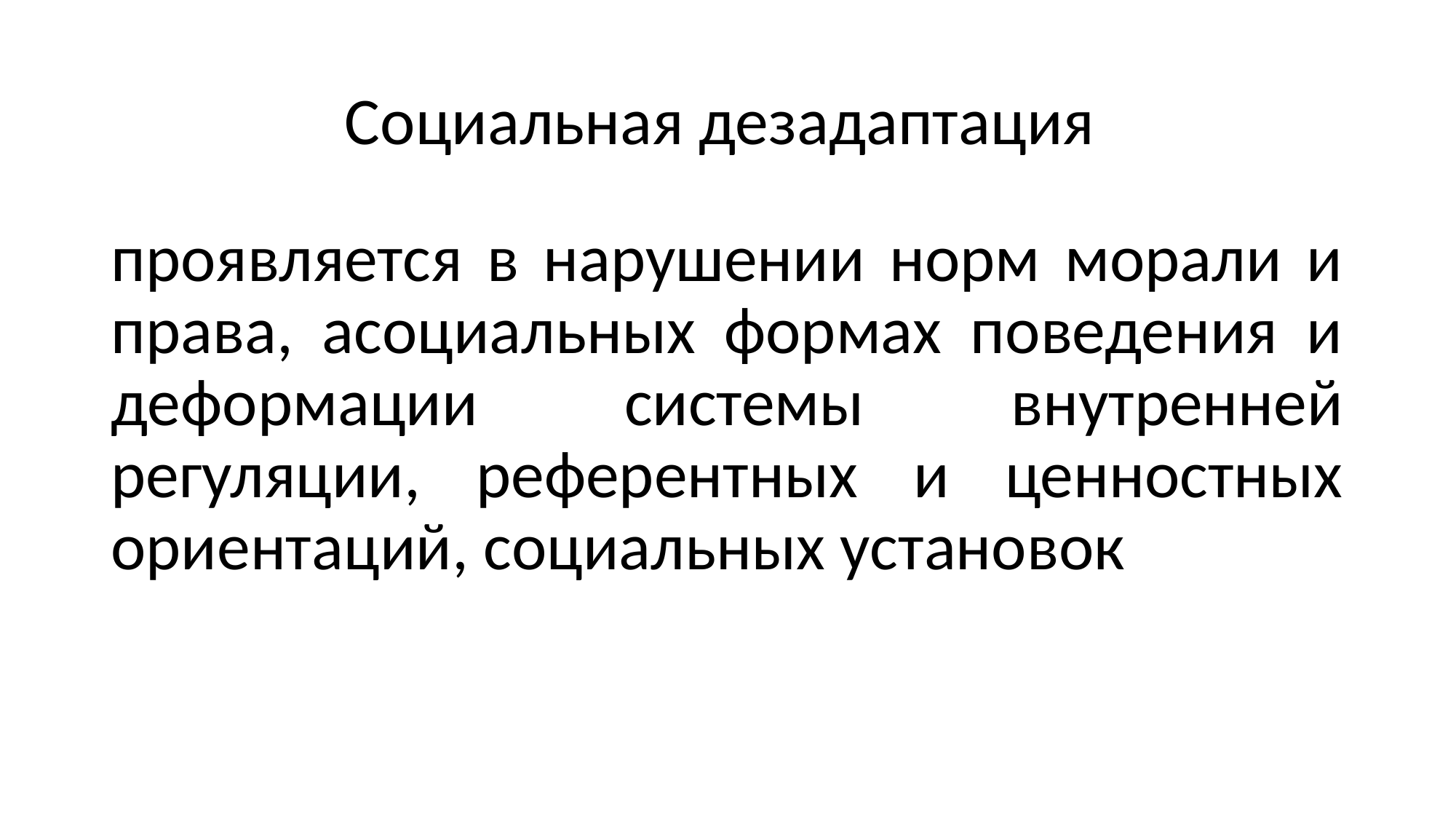

# Социальная дезадаптация
проявляется в нарушении норм морали и права, асоциальных формах поведения и деформации системы внутренней регуляции, референтных и ценностных ориентаций, социальных установок